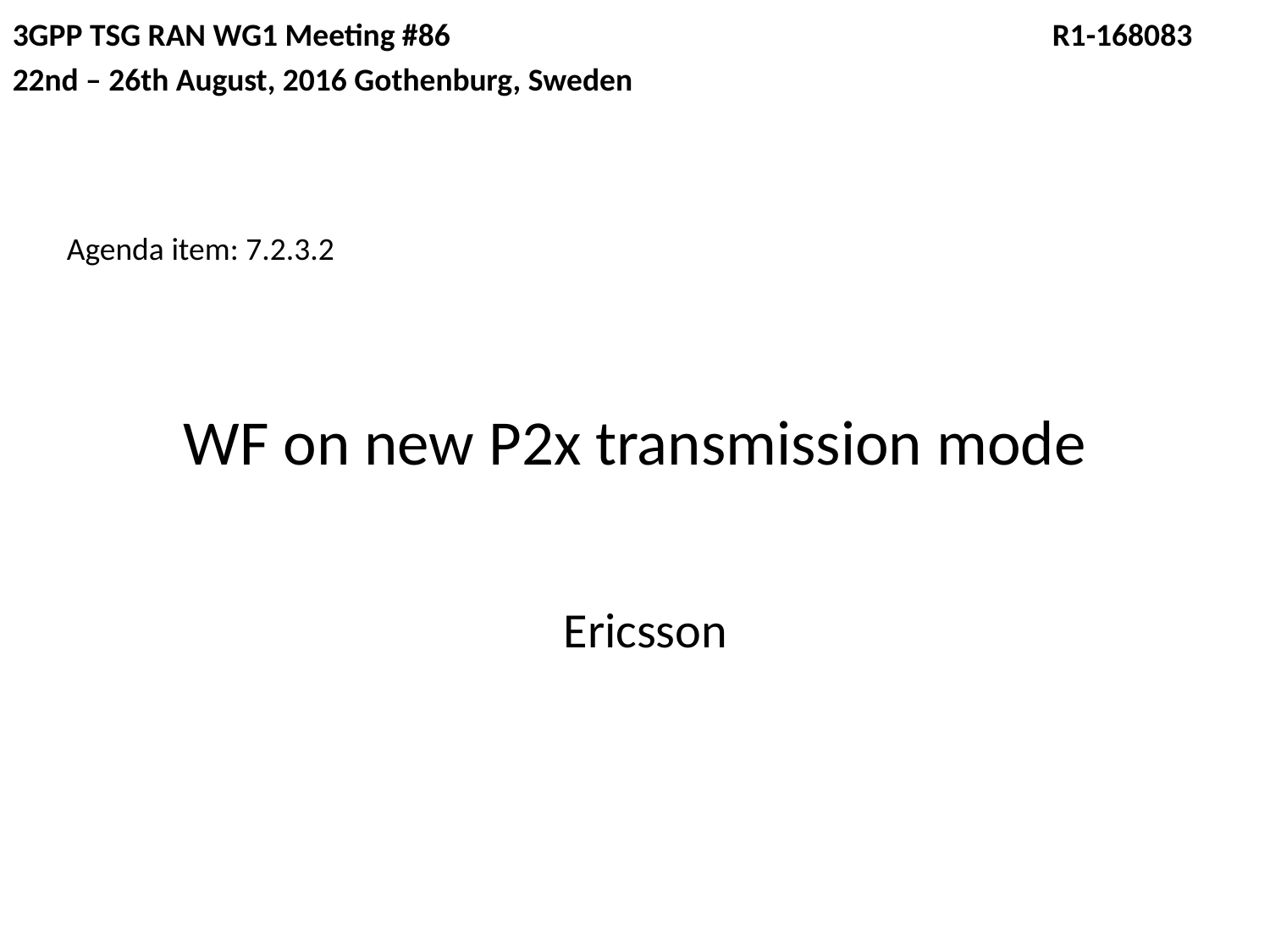

3GPP TSG RAN WG1 Meeting #86				                     R1-168083
22nd – 26th August, 2016 Gothenburg, Sweden
Agenda item: 7.2.3.2
# WF on new P2x transmission mode
Ericsson